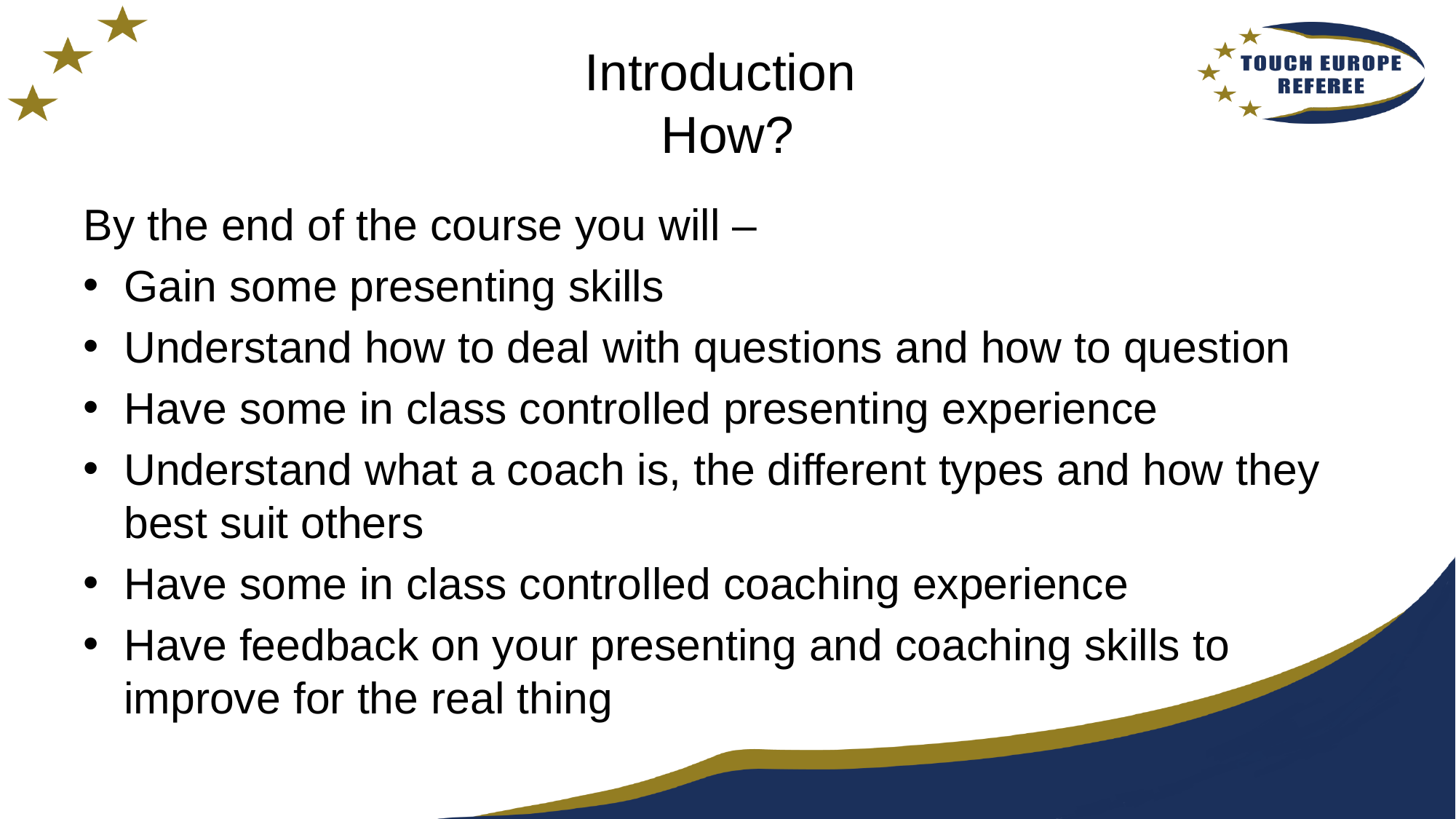

# Introduction How?
By the end of the course you will –
Gain some presenting skills
Understand how to deal with questions and how to question
Have some in class controlled presenting experience
Understand what a coach is, the different types and how they best suit others
Have some in class controlled coaching experience
Have feedback on your presenting and coaching skills to improve for the real thing